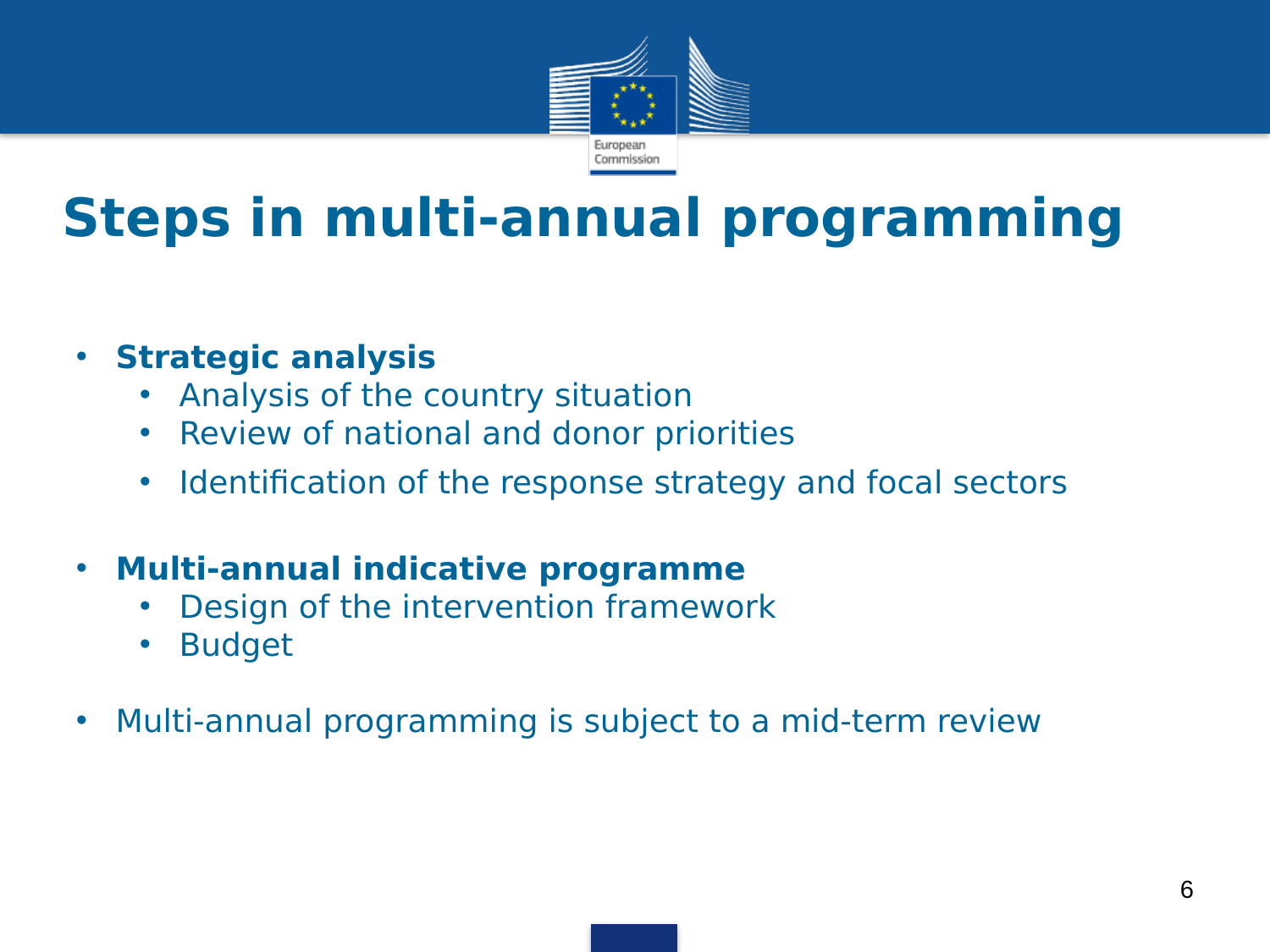

# Steps in multi-annual programming
Strategic analysis
Analysis of the country situation
Review of national and donor priorities
Identification of the response strategy and focal sectors

Multi-annual indicative programme
Design of the intervention framework
Budget

Multi-annual programming is subject to a mid-term review
6